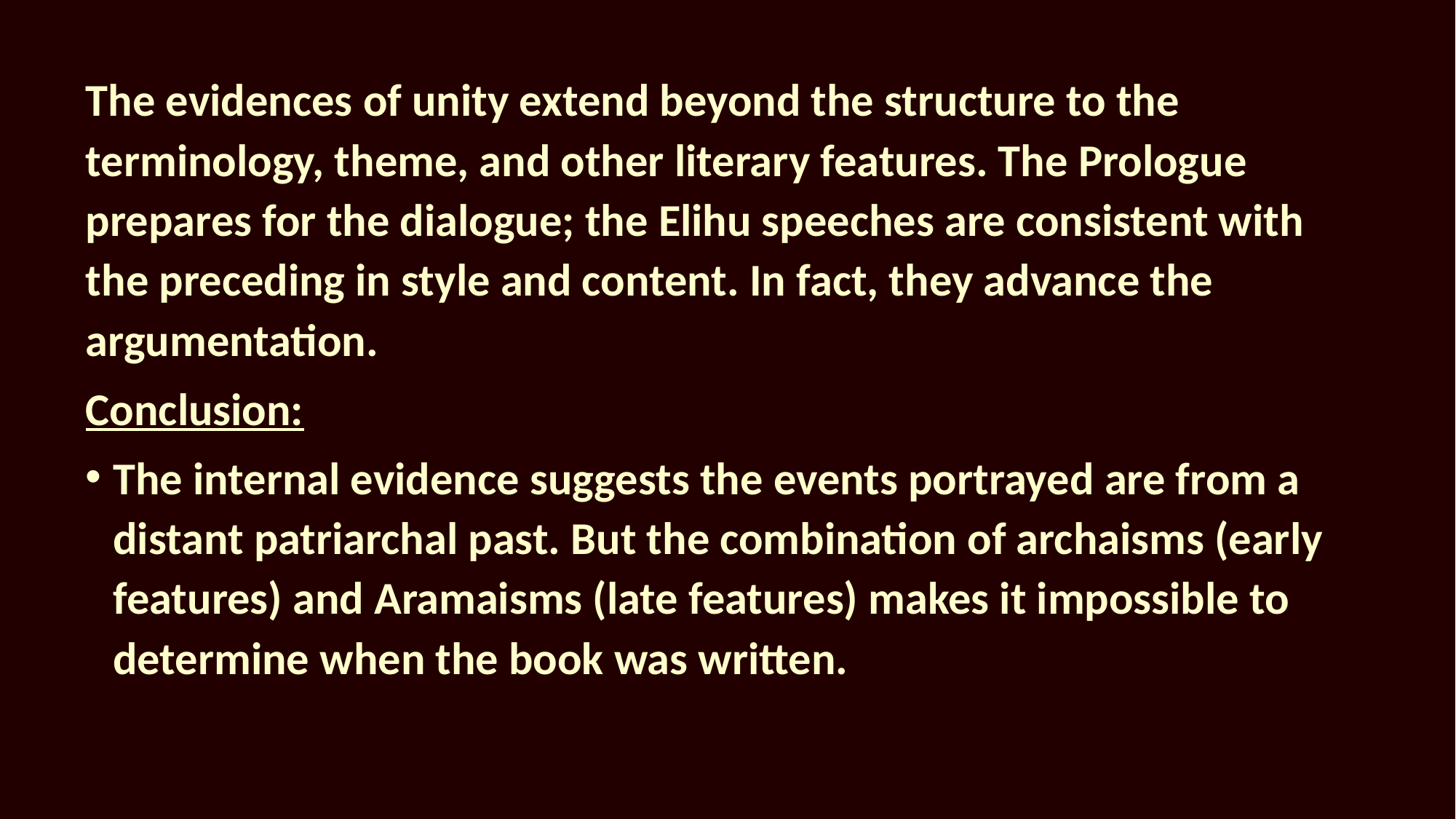

The evidences of unity extend beyond the structure to the terminology, theme, and other literary features. The Prologue prepares for the dialogue; the Elihu speeches are consistent with the preceding in style and content. In fact, they advance the argumentation.
Conclusion:
The internal evidence suggests the events portrayed are from a distant patriarchal past. But the combination of archaisms (early features) and Aramaisms (late features) makes it impossible to determine when the book was written.